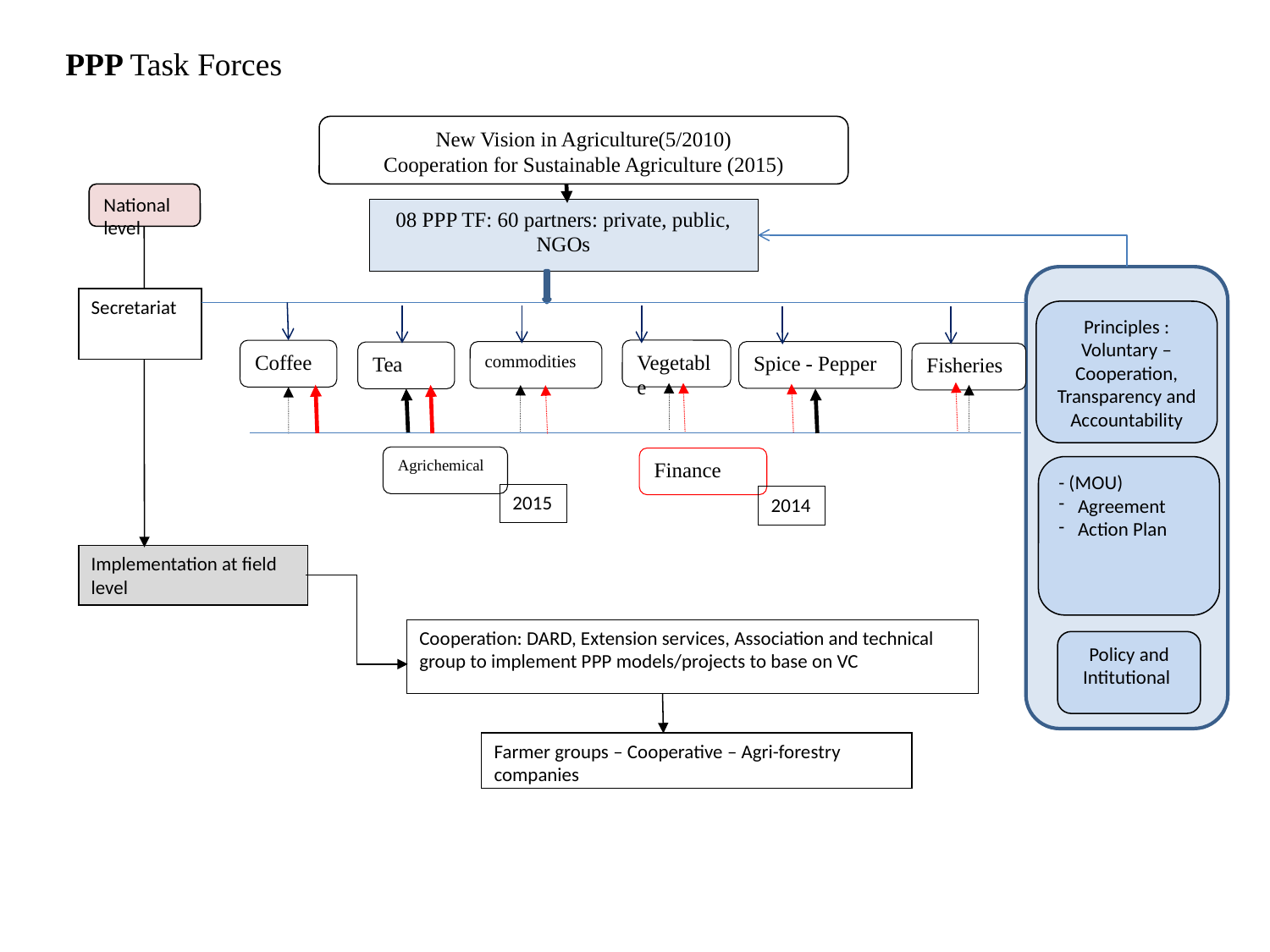

PPP Task Forces
New Vision in Agriculture(5/2010)
Cooperation for Sustainable Agriculture (2015)

National level
08 PPP TF: 60 partners: private, public, NGOs

Secretariat
Principles :
Voluntary – Cooperation, Transparency and Accountability
Vegetable
Coffee
commodities
Spice - Pepper
Tea
Fisheries
Agrichemical

Finance
- (MOU)
   Agreement
   Action Plan
2015
2014
Implementation at field level
Cooperation: DARD, Extension services, Association and technical group to implement PPP models/projects to base on VC
Policy and Intitutional
Farmer groups – Cooperative – Agri-forestry companies